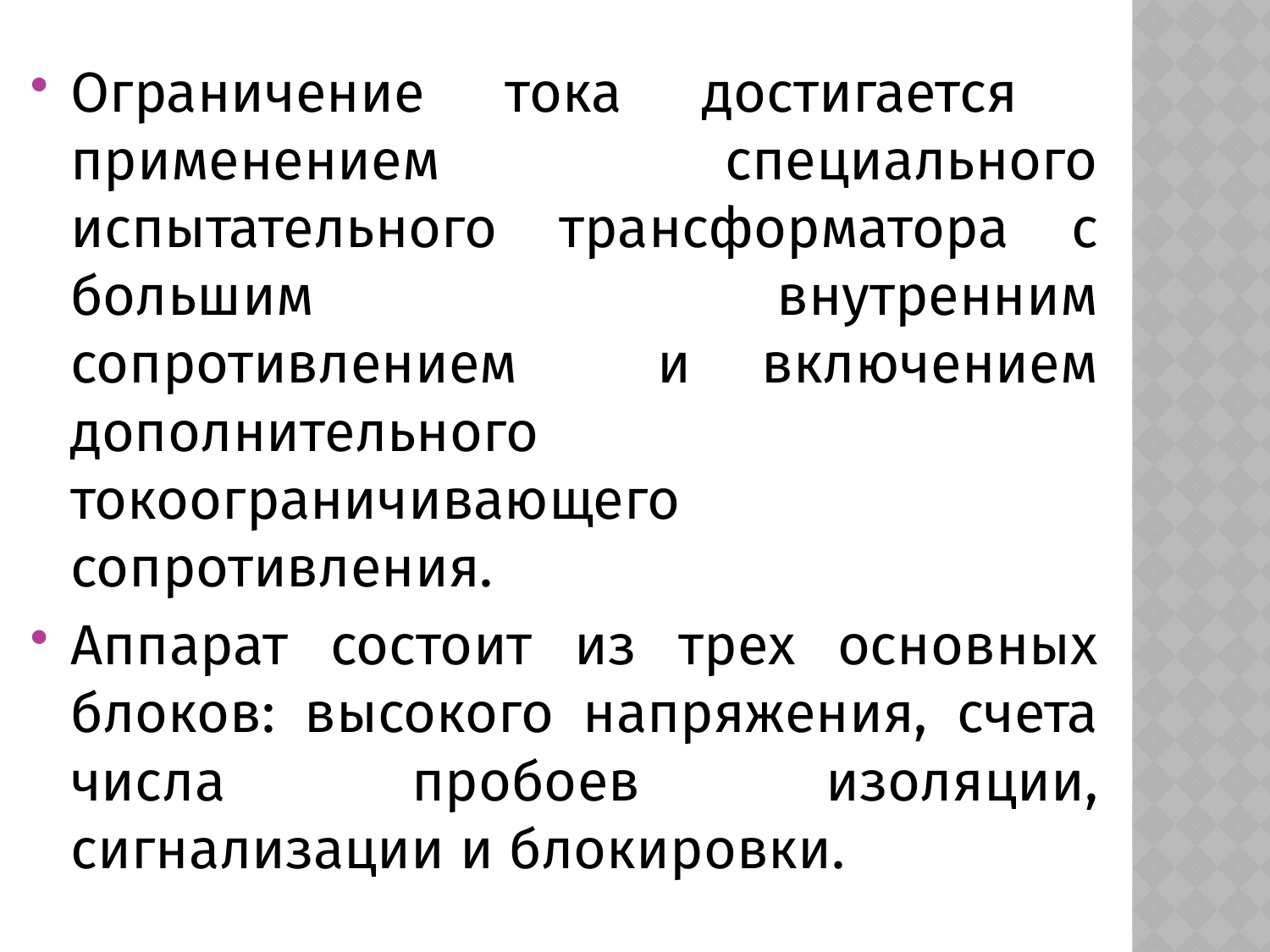

#
Ограничение тока достигается  применением специального испытательного трансформатора с большим внутренним сопротивлением  и включением дополнительного токоограничивающего сопротивления.
Аппарат состоит из трех основных блоков: высокого напряжения, счета числа пробоев изоляции, сигнализации и блокировки.